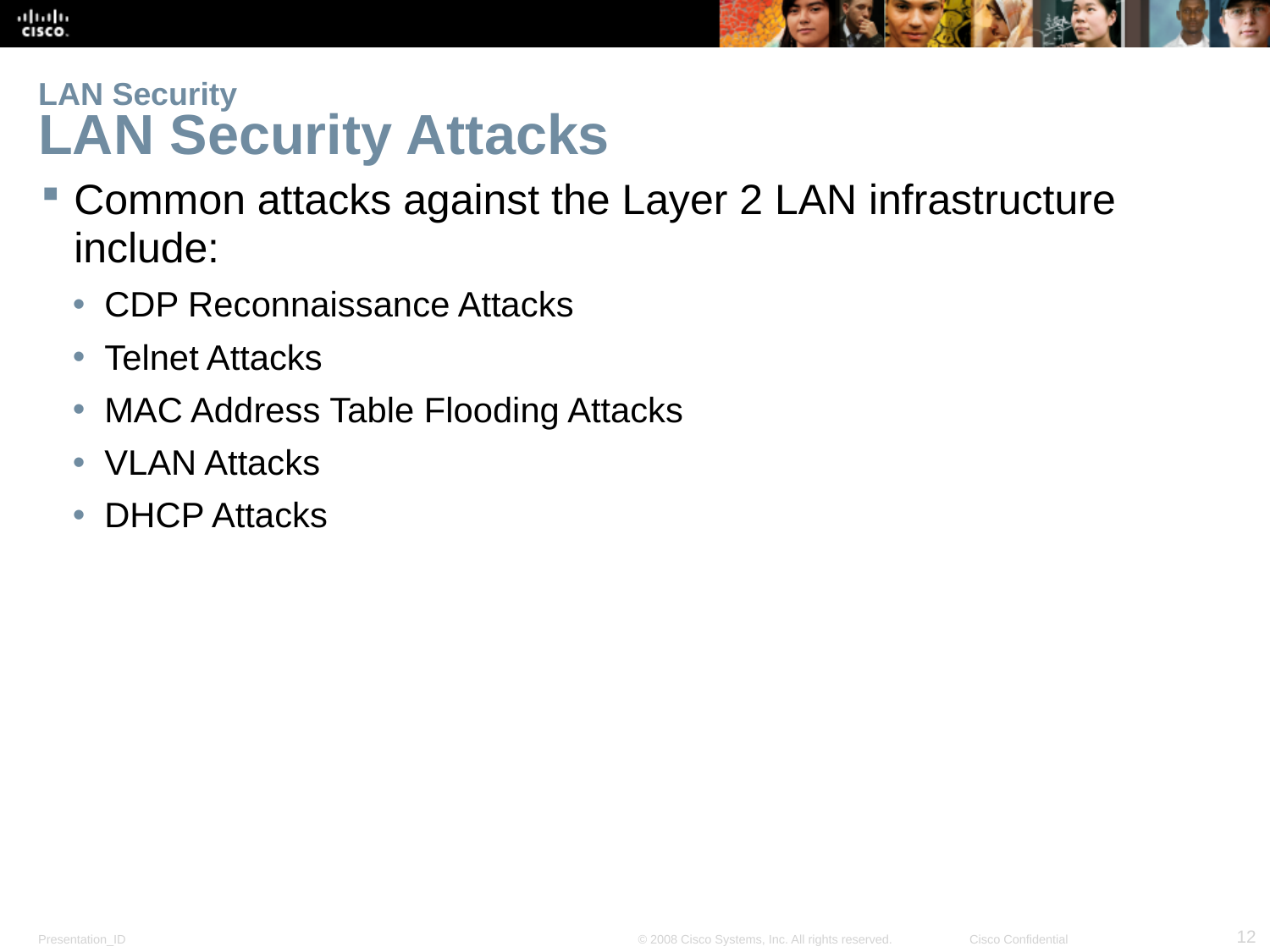

# LAN Security LAN Security Attacks
Common attacks against the Layer 2 LAN infrastructure include:
CDP Reconnaissance Attacks
Telnet Attacks
MAC Address Table Flooding Attacks
VLAN Attacks
DHCP Attacks